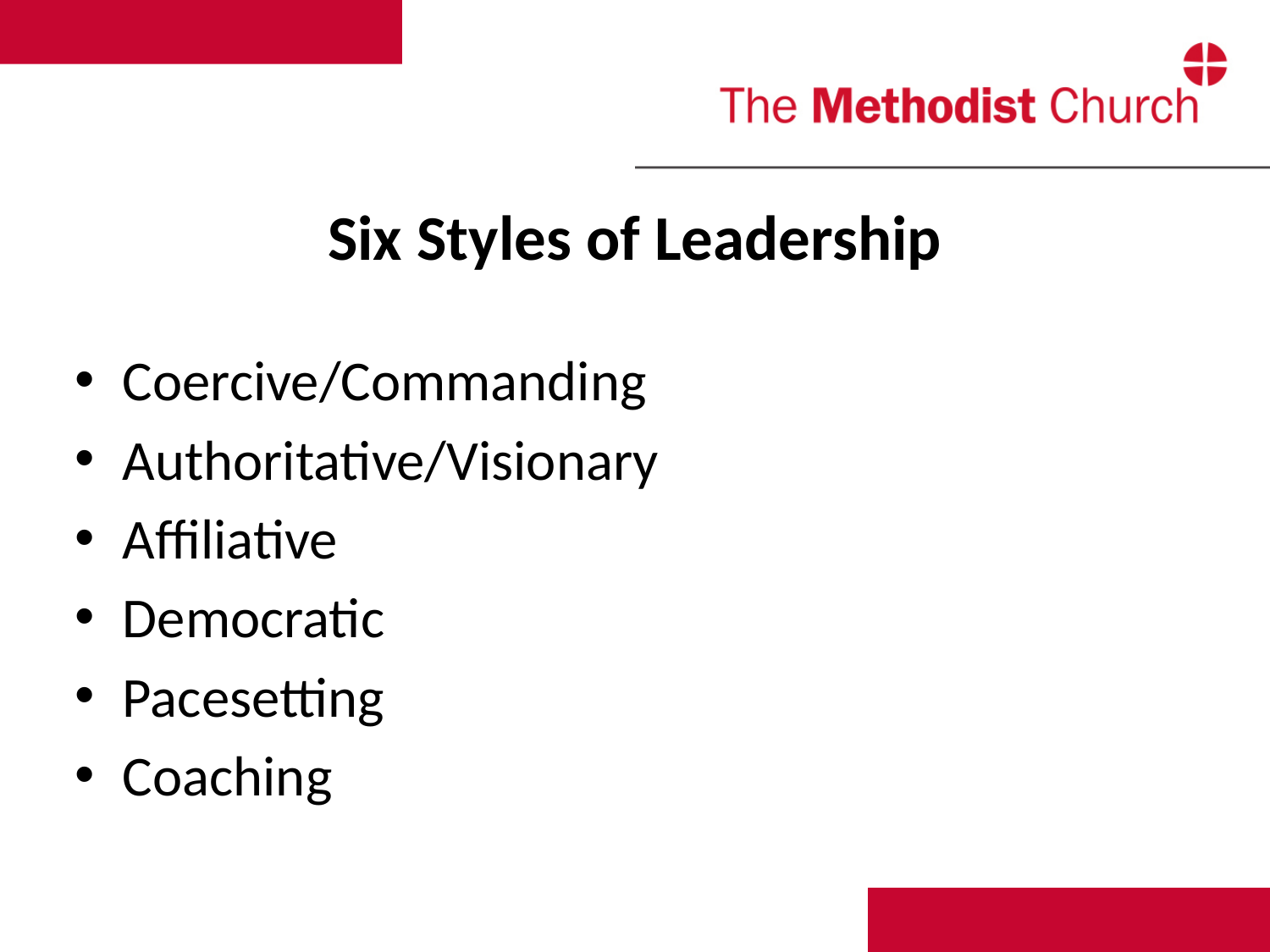

# Six Styles of Leadership
Coercive/Commanding
Authoritative/Visionary
Affiliative
Democratic
Pacesetting
Coaching